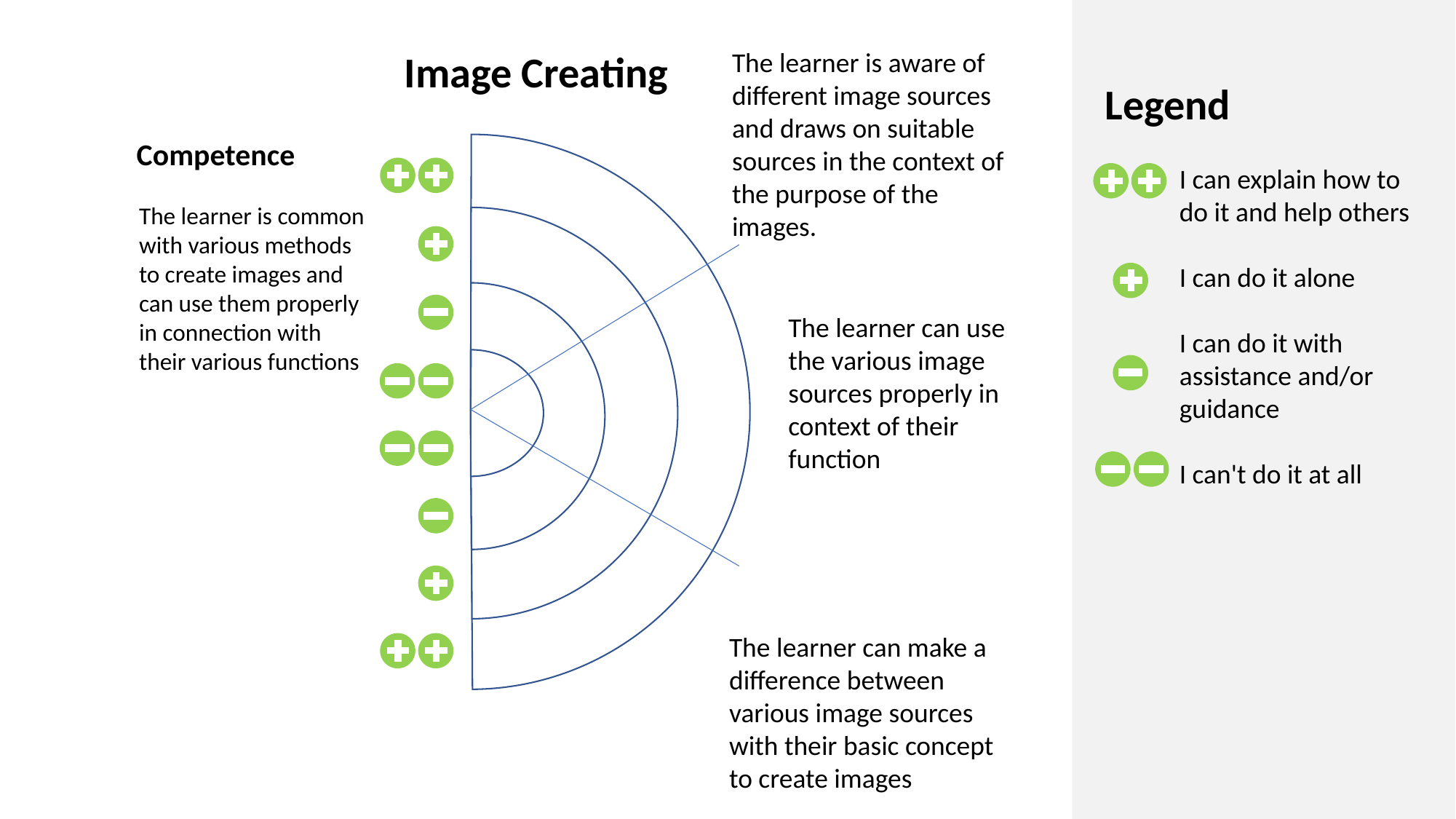

Image Creating
The learner is aware of different image sources and draws on suitable sources in the context of the purpose of the images.
Legend

	I can explain how to do it and help others

	I can do it alone

	I can do it with assistance and/or guidance

	I can't do it at all

Competence

The learner is common with various methods to create images and can use them properly in connection with their various functions

The learner can use  the various image sources properly in context of their function

The learner can make a difference between various image sources with their basic concept to create images